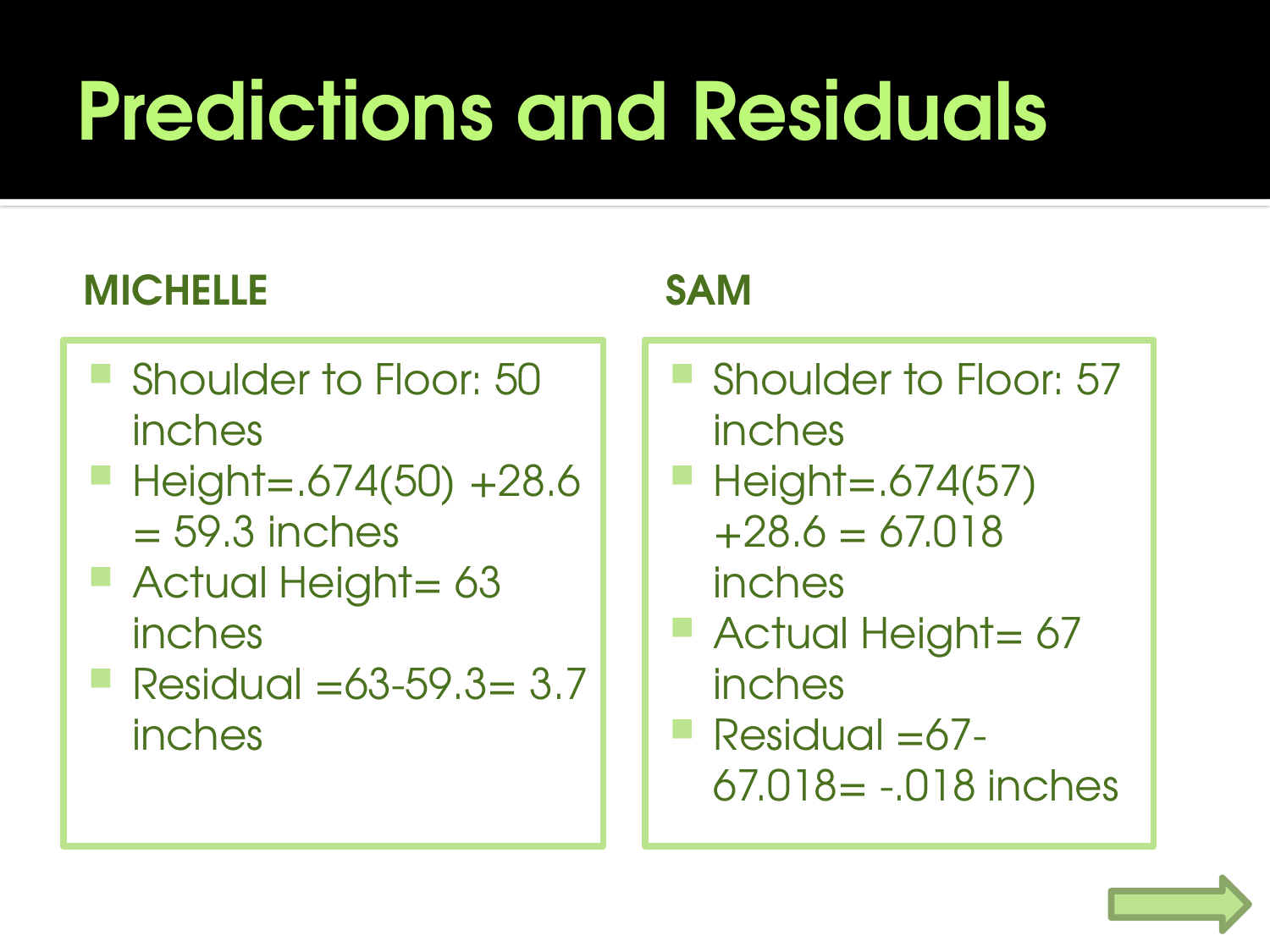

# Predictions and Residuals
Michelle
Sam
Shoulder to Floor: 50 inches
Height=.674(50) +28.6 = 59.3 inches
Actual Height= 63 inches
Residual =63-59.3= 3.7 inches
Shoulder to Floor: 57 inches
Height=.674(57) +28.6 = 67.018 inches
Actual Height= 67 inches
Residual =67-67.018= -.018 inches